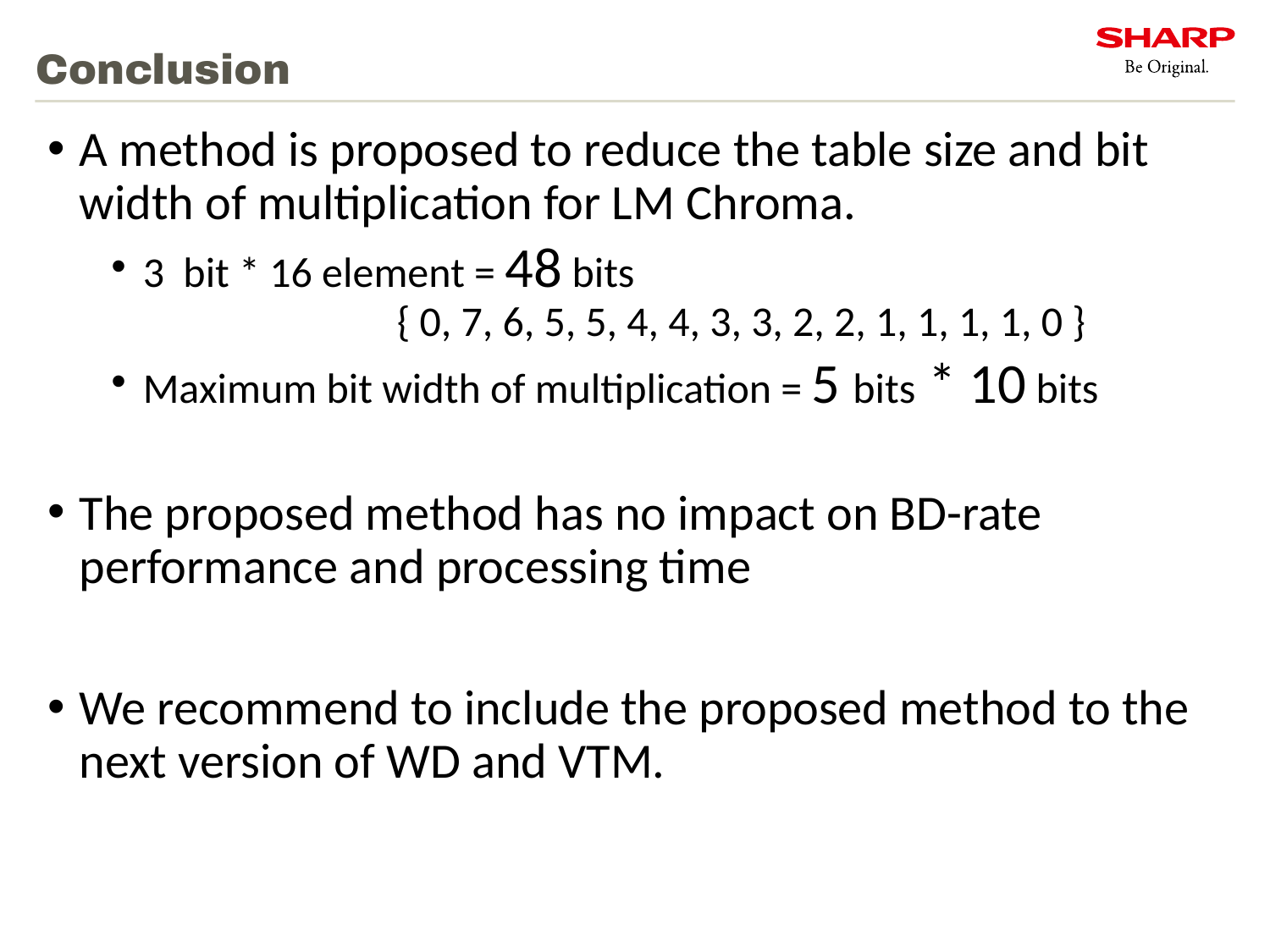

# Conclusion
A method is proposed to reduce the table size and bit width of multiplication for LM Chroma.
3  bit * 16 element = 48 bits
		{ 0, 7, 6, 5, 5, 4, 4, 3, 3, 2, 2, 1, 1, 1, 1, 0 }
Maximum bit width of multiplication = 5 bits * 10 bits

The proposed method has no impact on BD-rate performance and processing time

We recommend to include the proposed method to the next version of WD and VTM.